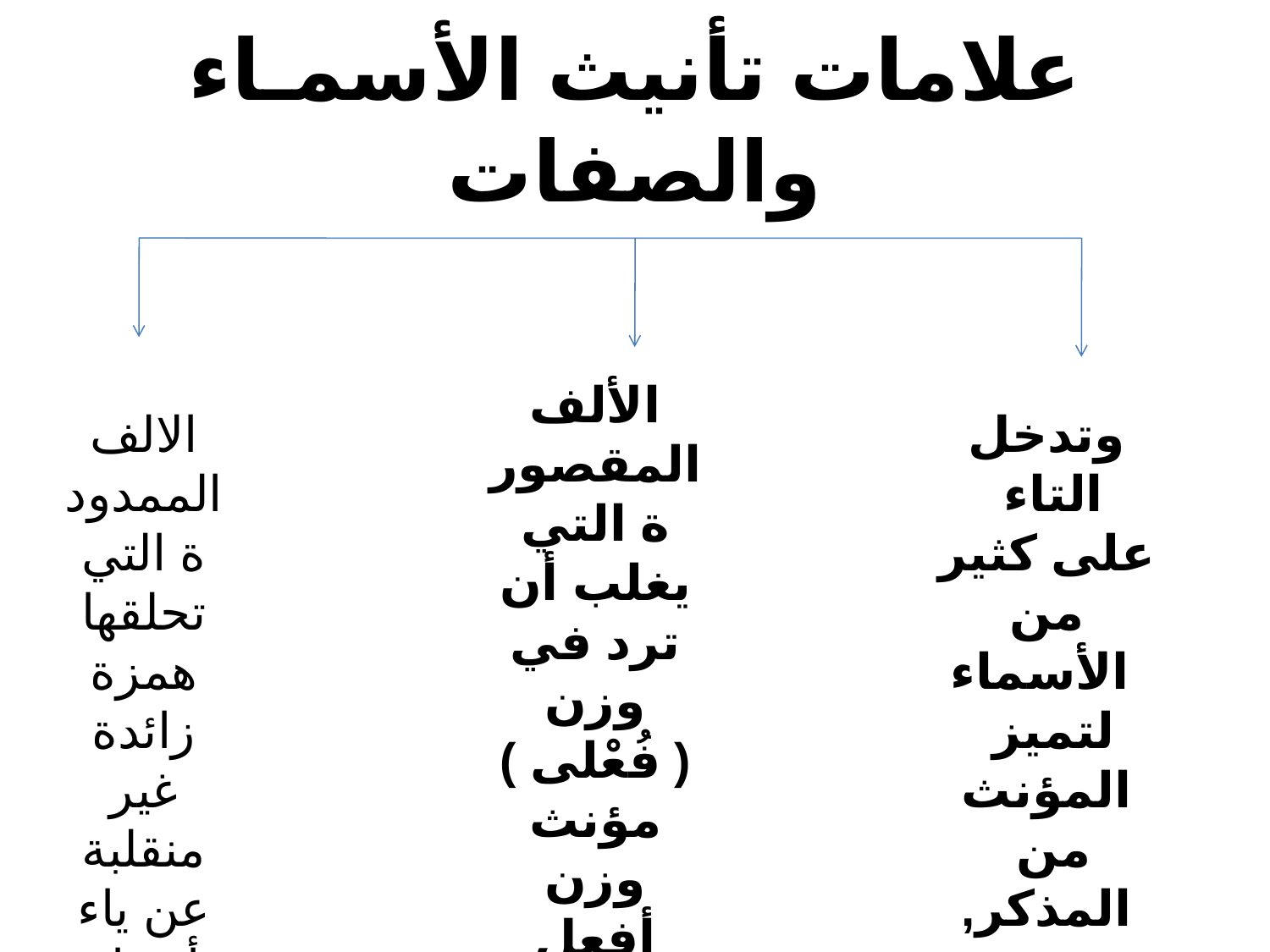

# علامات تأنيث الأسمـاء والصفات
الألف المقصورة التي يغلب أن ترد في وزن ( فُعْلى ) مؤنث وزن أفعل
الالف الممدودة التي تحلقها همزة زائدة غير منقلبة عن ياء أو واو
وتدخل التاء
على كثير من
 الأسماء لتميز
المؤنث من
المذكر, نحو
 إنسان و إنسانه